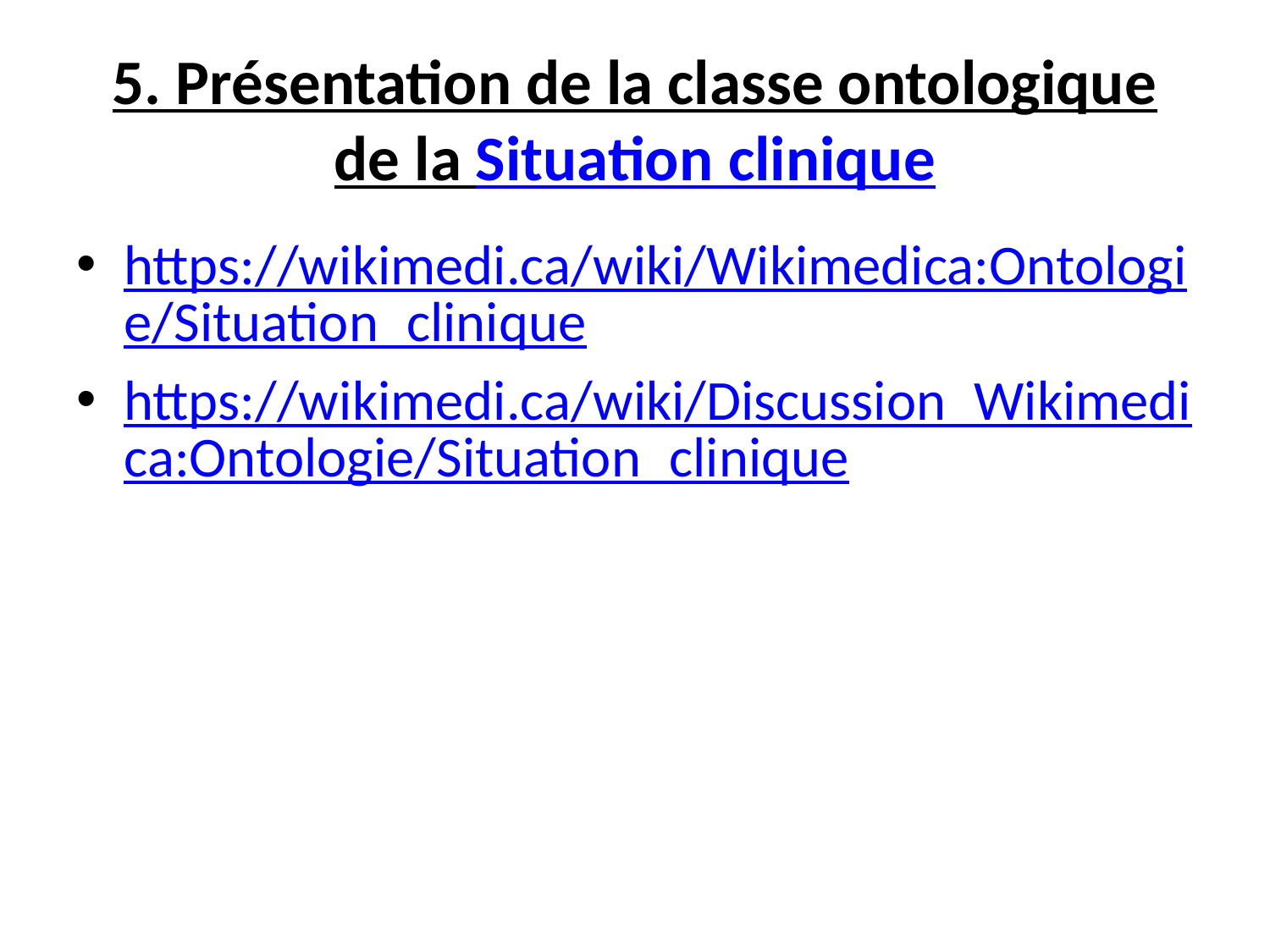

# 5. Présentation de la classe ontologique de la Situation clinique
https://wikimedi.ca/wiki/Wikimedica:Ontologie/Situation_clinique
https://wikimedi.ca/wiki/Discussion_Wikimedica:Ontologie/Situation_clinique